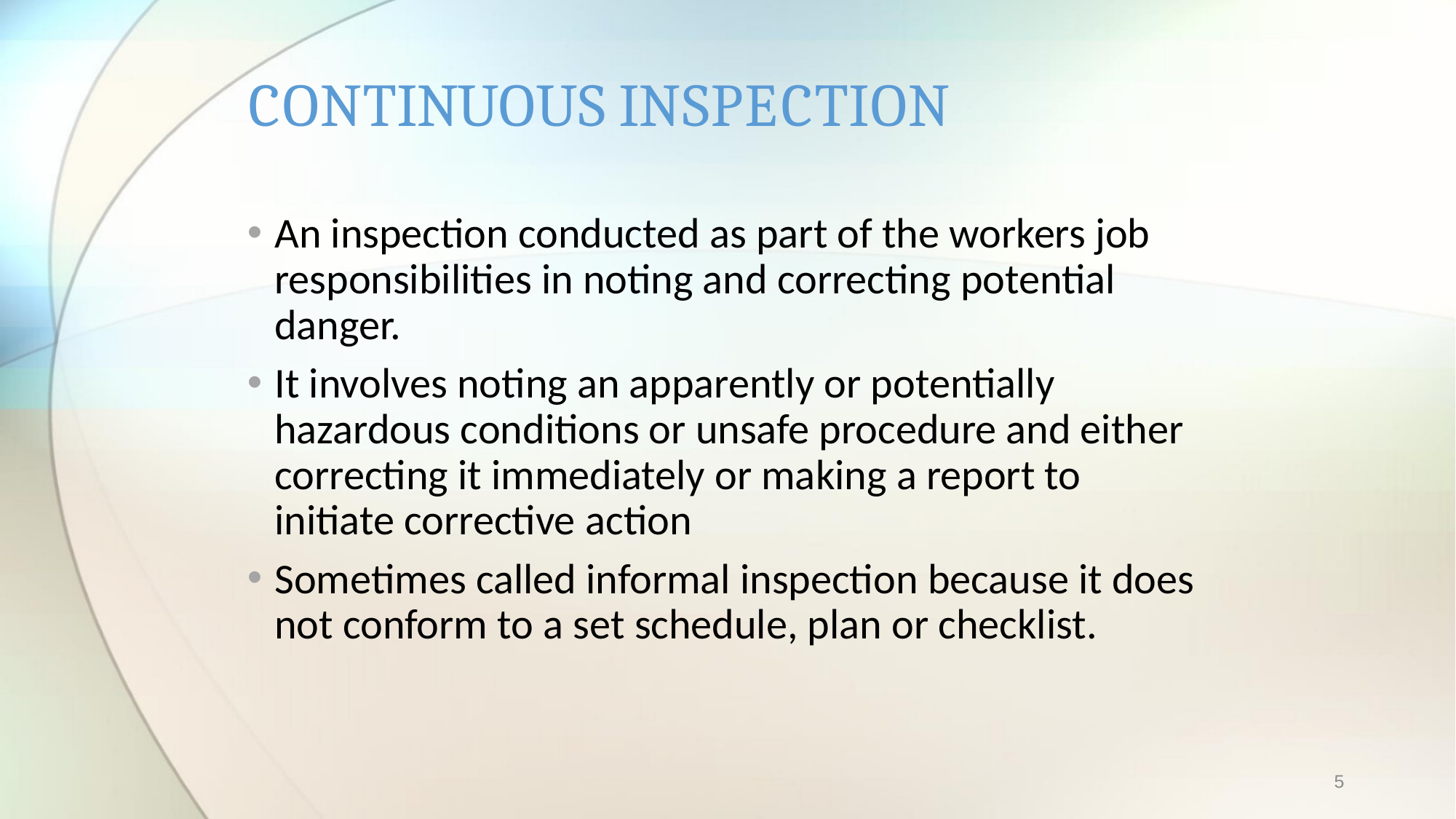

# CONTINUOUS INSPECTION
An inspection conducted as part of the workers job responsibilities in noting and correcting potential danger.
It involves noting an apparently or potentially hazardous conditions or unsafe procedure and either correcting it immediately or making a report to initiate corrective action
Sometimes called informal inspection because it does not conform to a set schedule, plan or checklist.

5